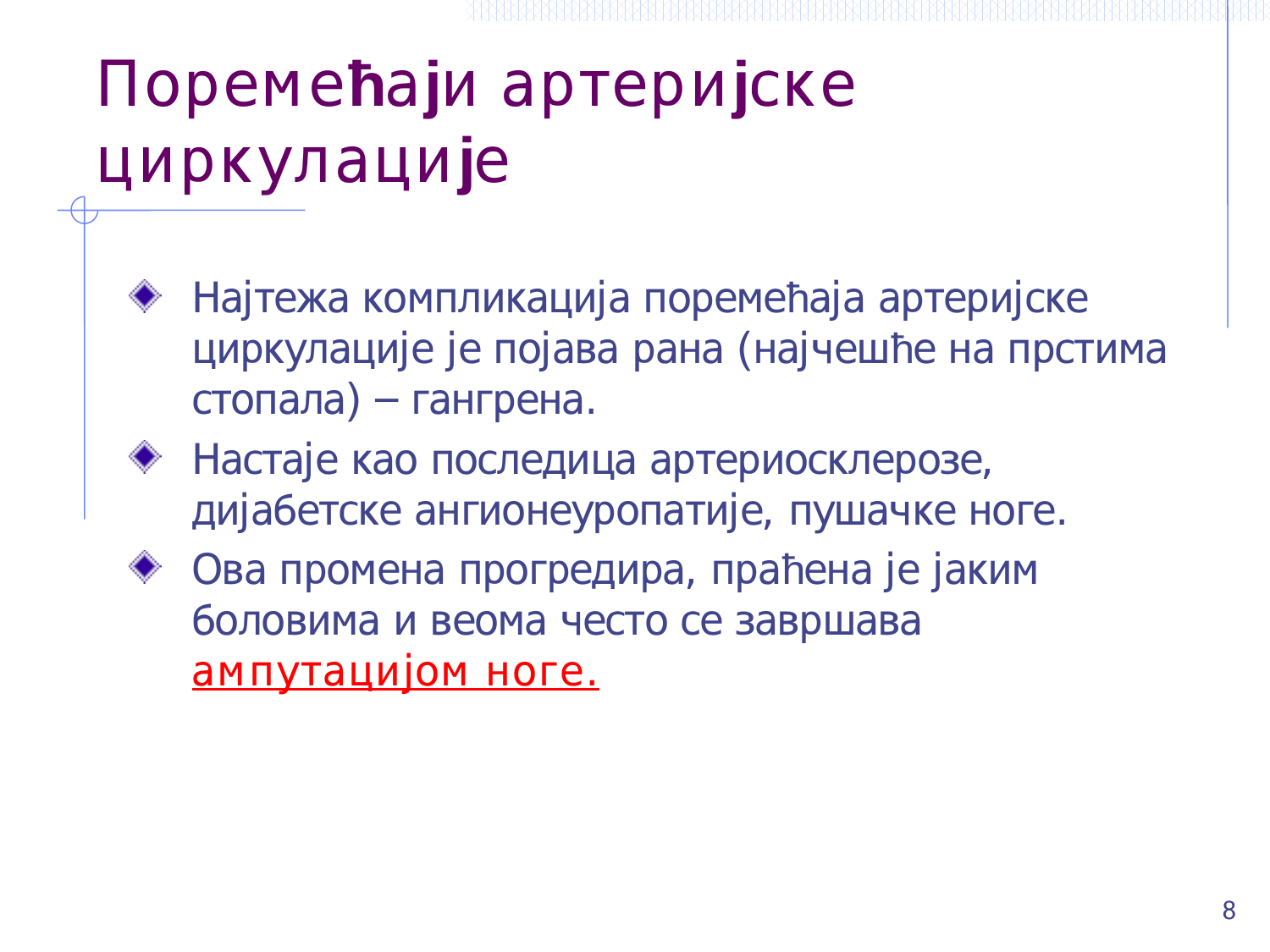

# Поремећаји артеријске циркулације
Најтежа компликација поремећаја артеријске циркулације је појава рана (најчешће на прстима стопала) – гангрена.
Настаје као последица артериосклерозе, дијабетске ангионеуропатије, пушачке ноге.
Ова промена прогредира, праћена је јаким боловима и веома често се завршава ампутацијом ноге.
8